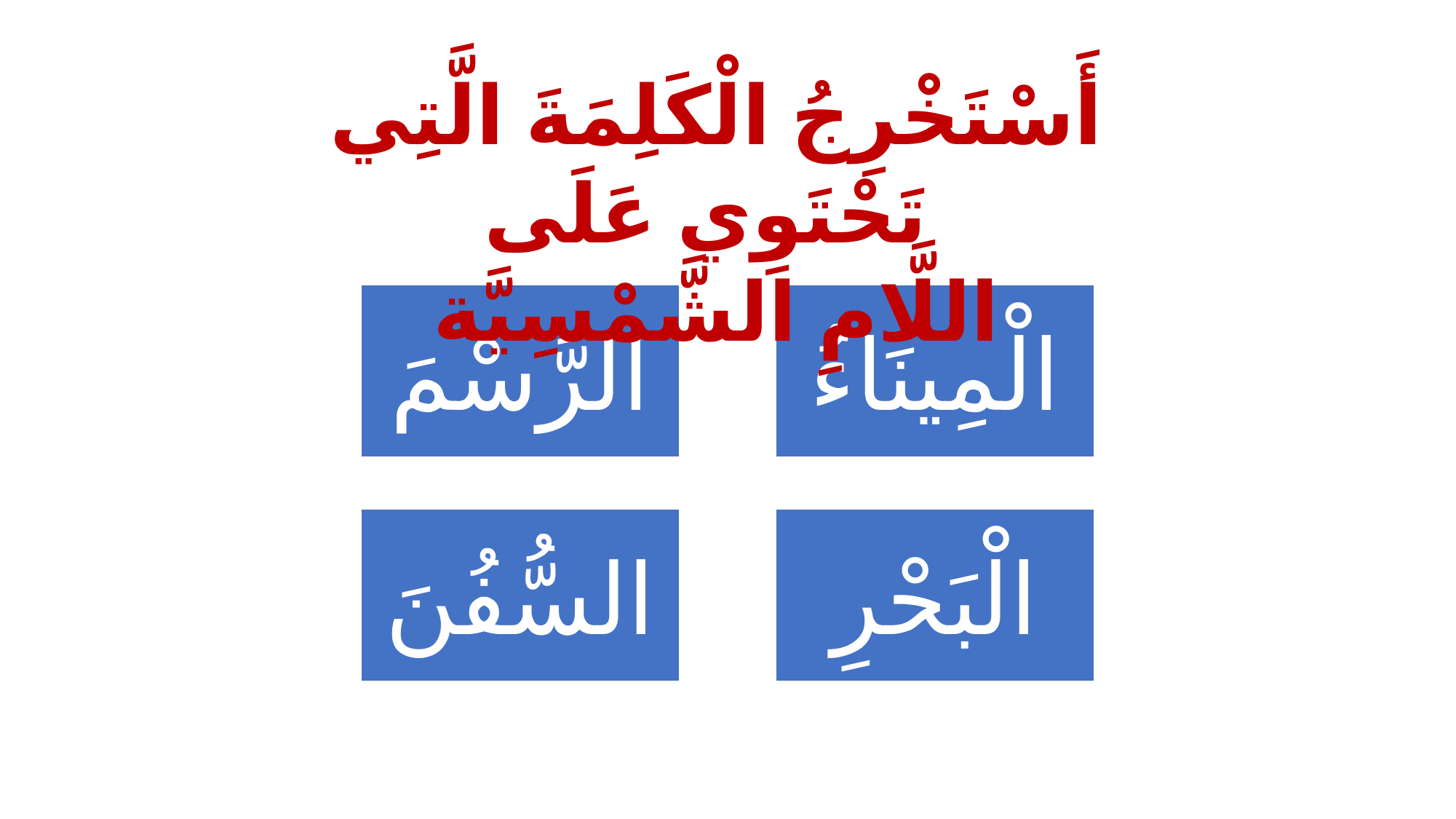

أَسْتَخْرِجُ الْكَلِمَةَ الَّتِي تَحْتَوِي عَلَى
اللَّامِ الشَّمْسِيَّة